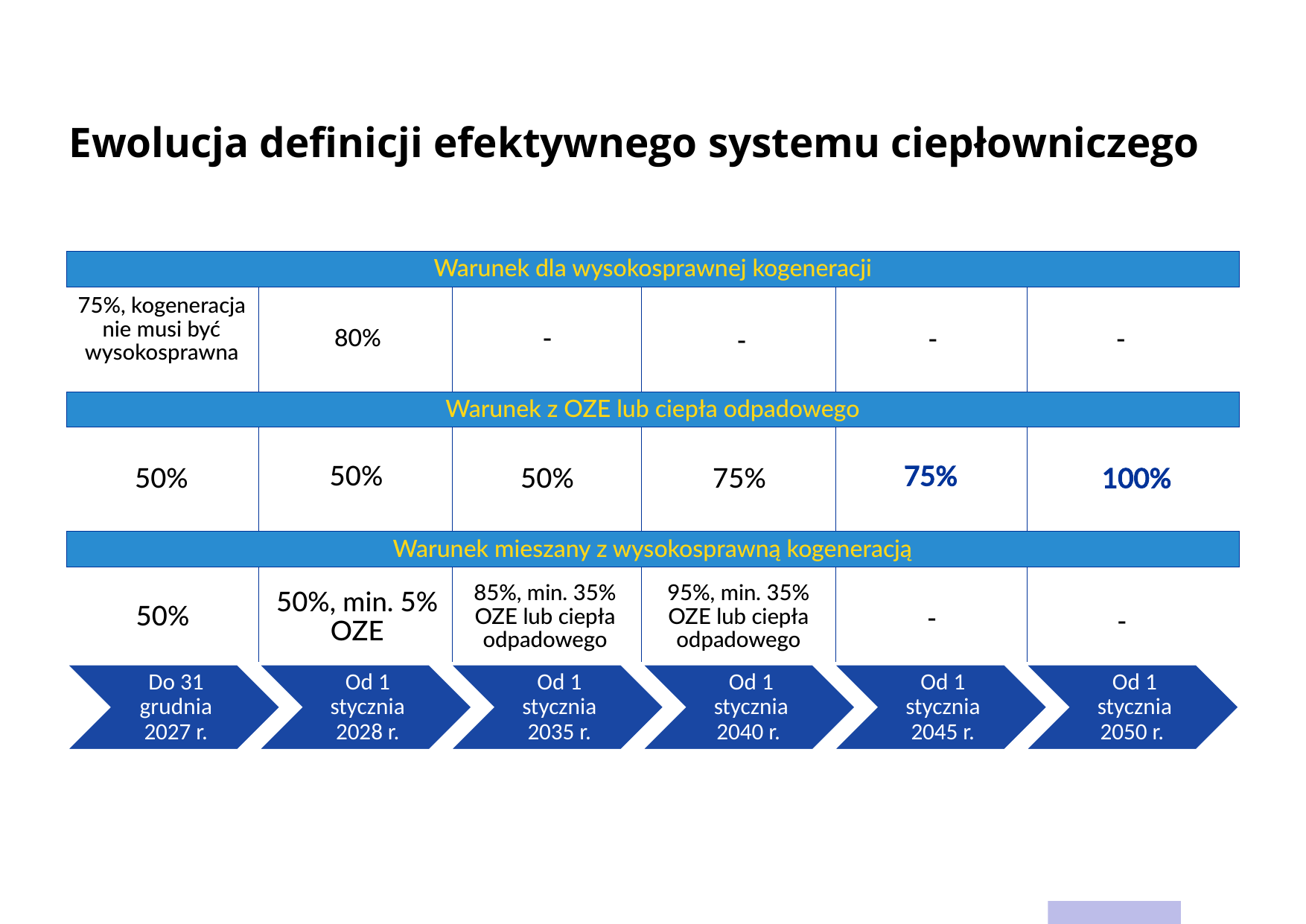

# Ewolucja definicji efektywnego systemu ciepłowniczego
Warunek dla wysokosprawnej kogeneracji
-
-
-
75%, kogeneracja nie musi być wysokosprawna
-
80%
Warunek z OZE lub ciepła odpadowego
75%
50%
50%
100%
75%
50%
Warunek mieszany z wysokosprawną kogeneracją
85%, min. 35% OZE lub ciepła odpadowego
95%, min. 35% OZE lub ciepła odpadowego
50%
50%, min. 5% OZE
-
-
Do 31 grudnia 2027 r.
Od 1 stycznia 2028 r.
Od 1 stycznia 2035 r.
Od 1 stycznia 2040 r.
Od 1 stycznia 2045 r.
Od 1 stycznia 2050 r.